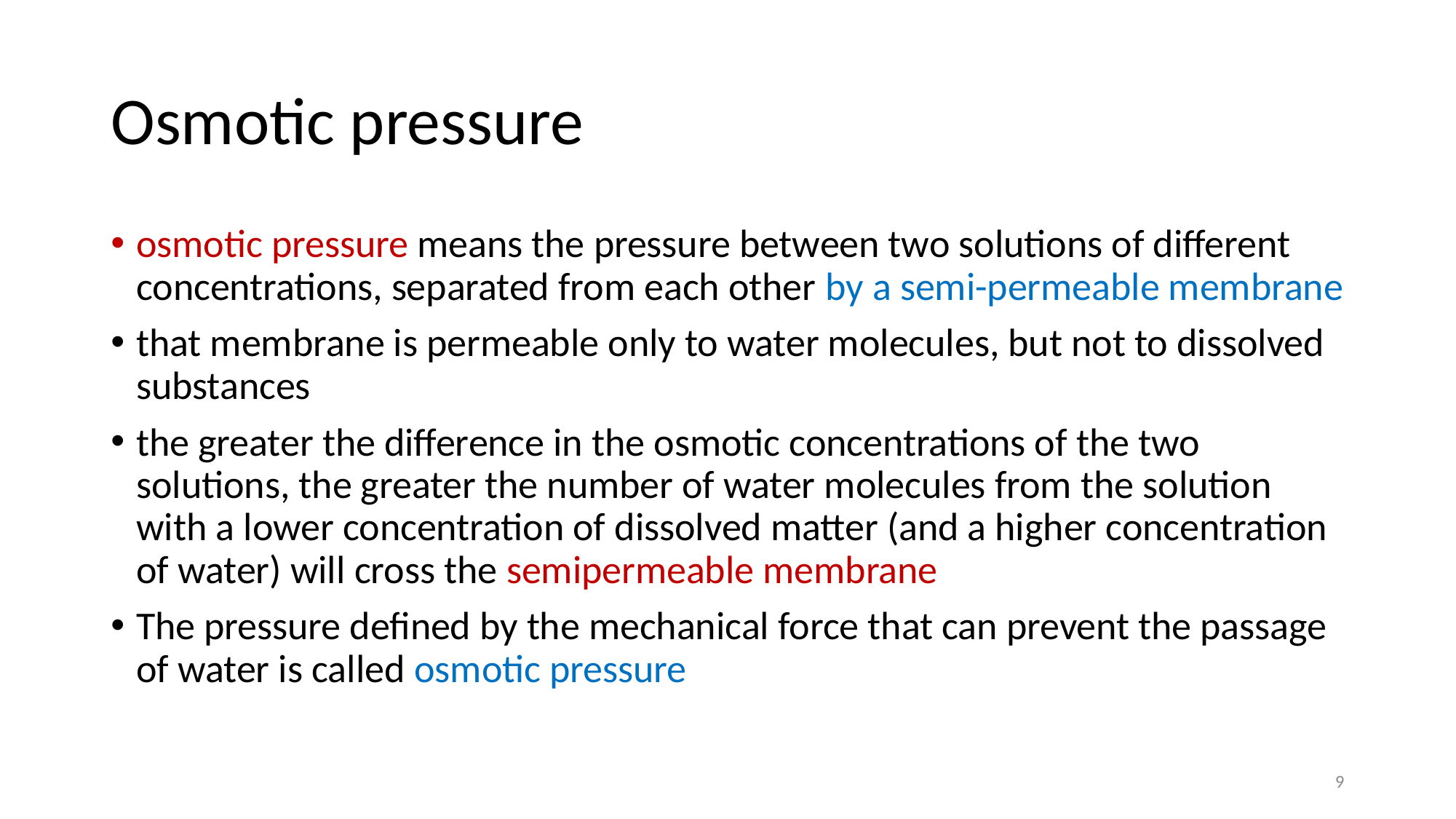

# Osmotic pressure
osmotic pressure means the pressure between two solutions of different concentrations, separated from each other by a semi-permeable membrane
that membrane is permeable only to water molecules, but not to dissolved substances
the greater the difference in the osmotic concentrations of the two solutions, the greater the number of water molecules from the solution with a lower concentration of dissolved matter (and a higher concentration of water) will cross the semipermeable membrane
The pressure defined by the mechanical force that can prevent the passage of water is called osmotic pressure
9